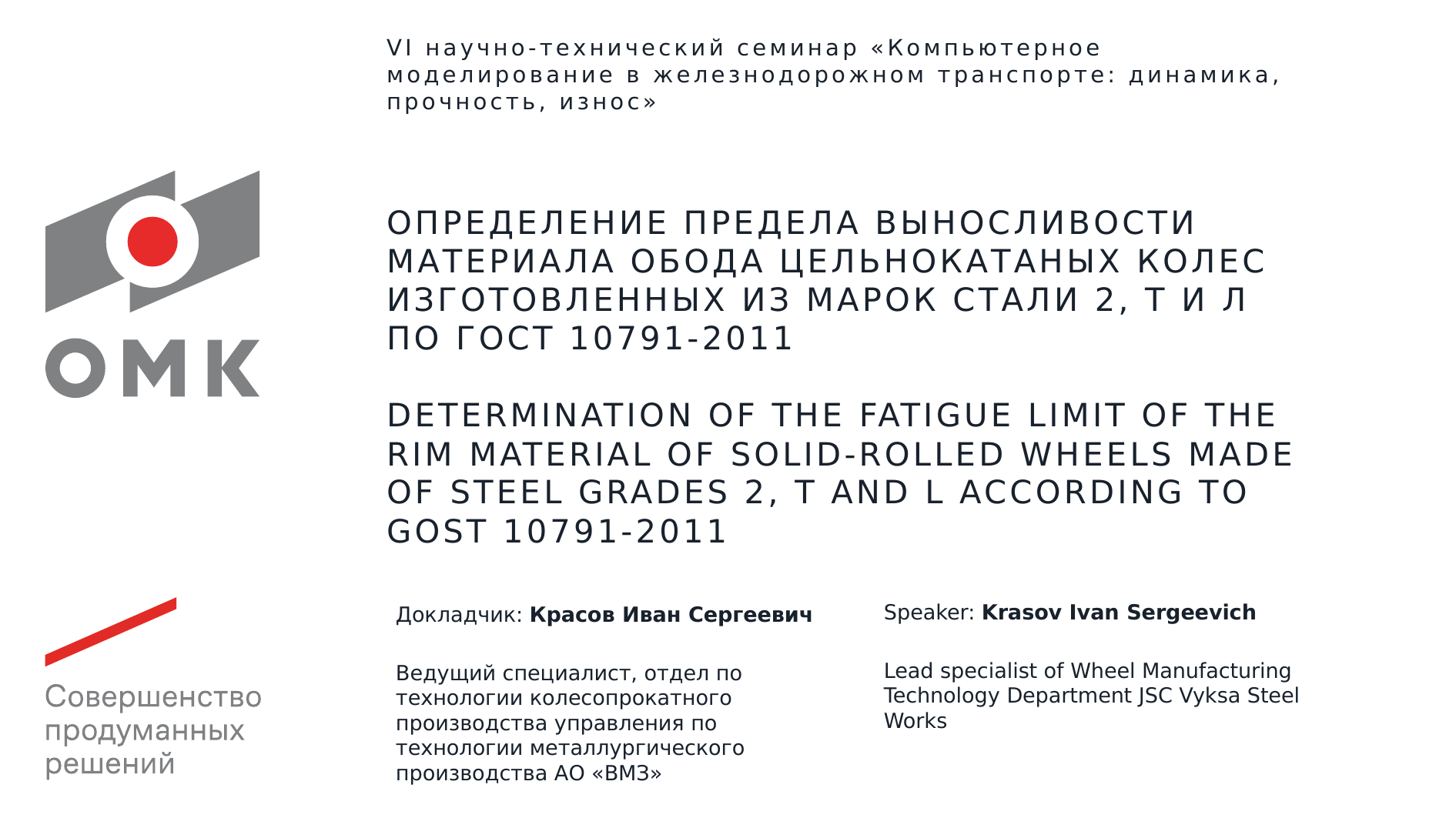

# VI научно-технический семинар «Компьютерное моделирование в железнодорожном транспорте: динамика, прочность, износ» ОПРЕДЕЛЕНИЕ ПРЕДЕЛА ВЫНОСЛИВОСТИ МАТЕРИАЛА ОБОДА ЦЕЛЬНОКАТАНЫХ КОЛЕС ИЗГОТОВЛЕННЫХ ИЗ МАРОК СТАЛИ 2, Т И Л ПО ГОСТ 10791-2011 DETERMINATION OF THE FATIGUE LIMIT OF THE RIM MATERIAL OF SOLID-ROLLED WHEELS MADE OF STEEL GRADES 2, T AND L ACCORDING TO GOST 10791-2011
Speaker: Krasov Ivan Sergeevich

Lead specialist of Wheel Manufacturing Technology Department JSC Vyksa Steel Works
Докладчик: Красов Иван Сергеевич

Ведущий специалист, отдел по технологии колесопрокатного производства управления по технологии металлургического производства АО «ВМЗ»